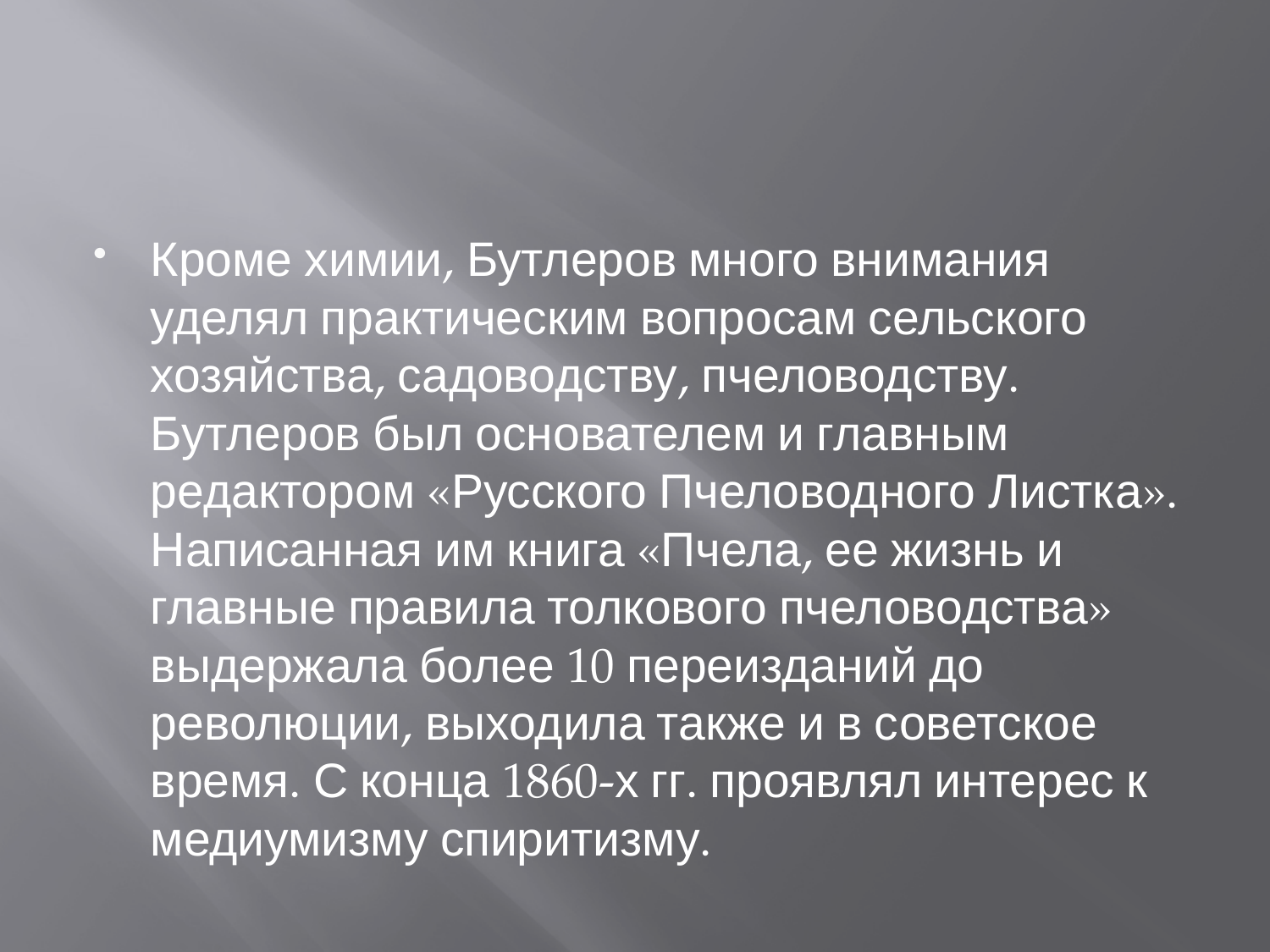

#
Кроме химии, Бутлеров много внимания уделял практическим вопросам сельского хозяйства, садоводству, пчеловодству. Бутлеров был основателем и главным редактором «Русского Пчеловодного Листка». Написанная им книга «Пчела, ее жизнь и главные правила толкового пчеловодства» выдержала более 10 переизданий до революции, выходила также и в советское время. С конца 1860-х гг. проявлял интерес к медиумизму спиритизму.